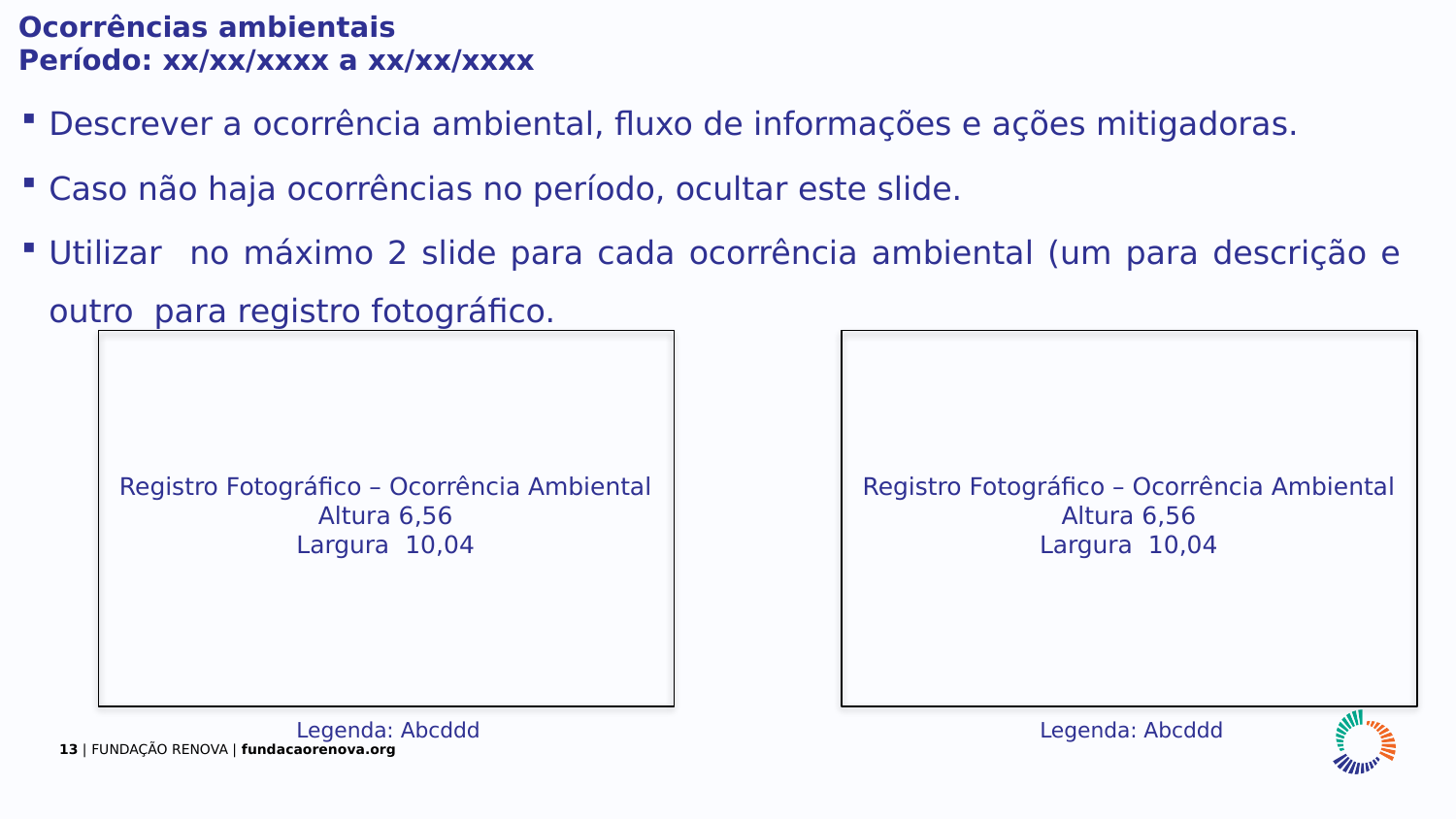

Ocorrências ambientais
Período: xx/xx/xxxx a xx/xx/xxxx
Descrever a ocorrência ambiental, fluxo de informações e ações mitigadoras.
Caso não haja ocorrências no período, ocultar este slide.
Utilizar  no máximo 2 slide para cada ocorrência ambiental (um para descrição e outro  para registro fotográfico.

Registro Fotográfico – Ocorrência Ambiental
Altura 6,56
Largura  10,04

Registro Fotográfico – Ocorrência Ambiental
Altura 6,56
Largura  10,04

Legenda: Abcddd
Legenda: Abcddd